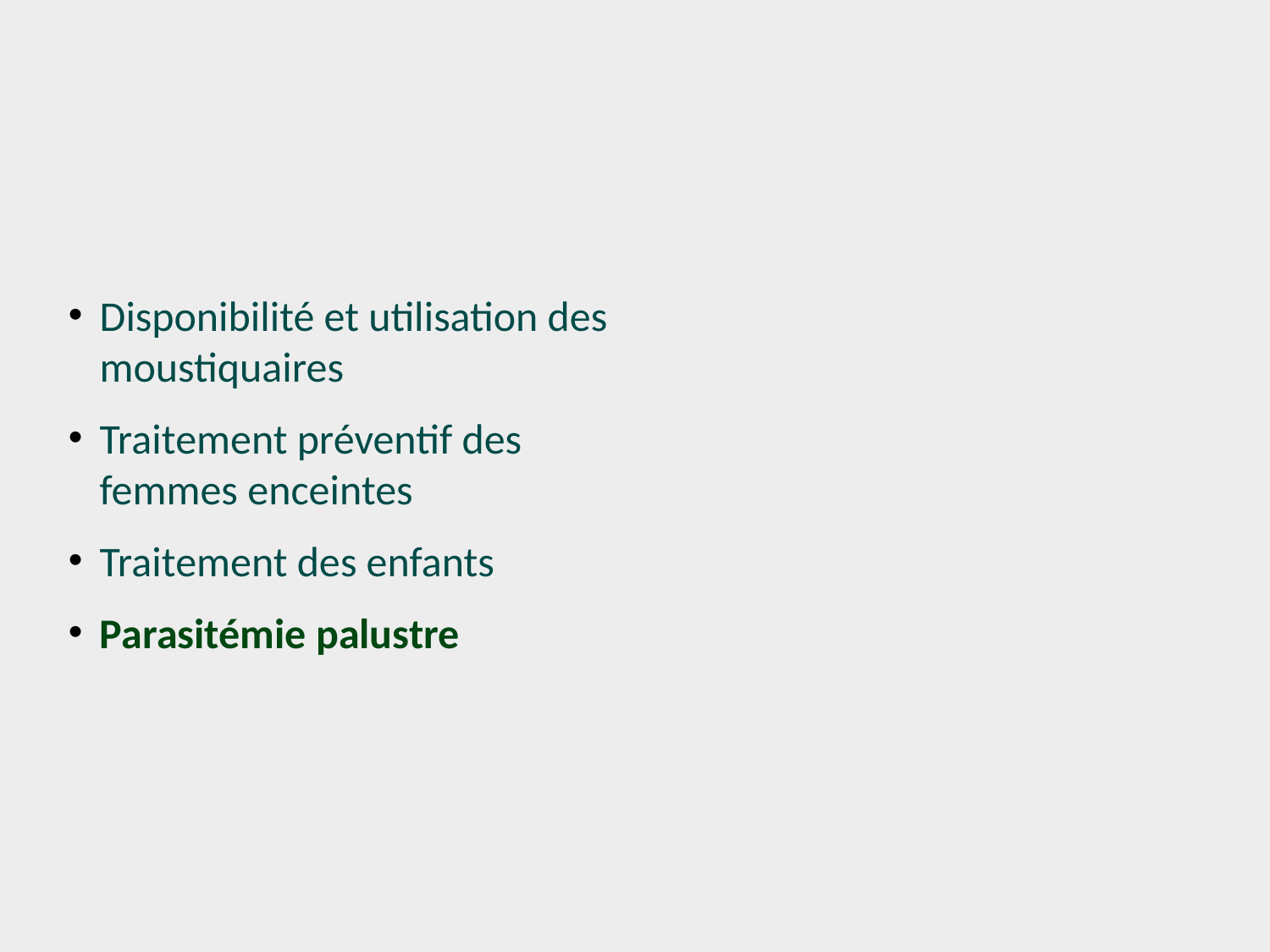

Disponibilité et utilisation des moustiquaires
Traitement préventif des femmes enceintes
Traitement des enfants
Parasitémie palustre